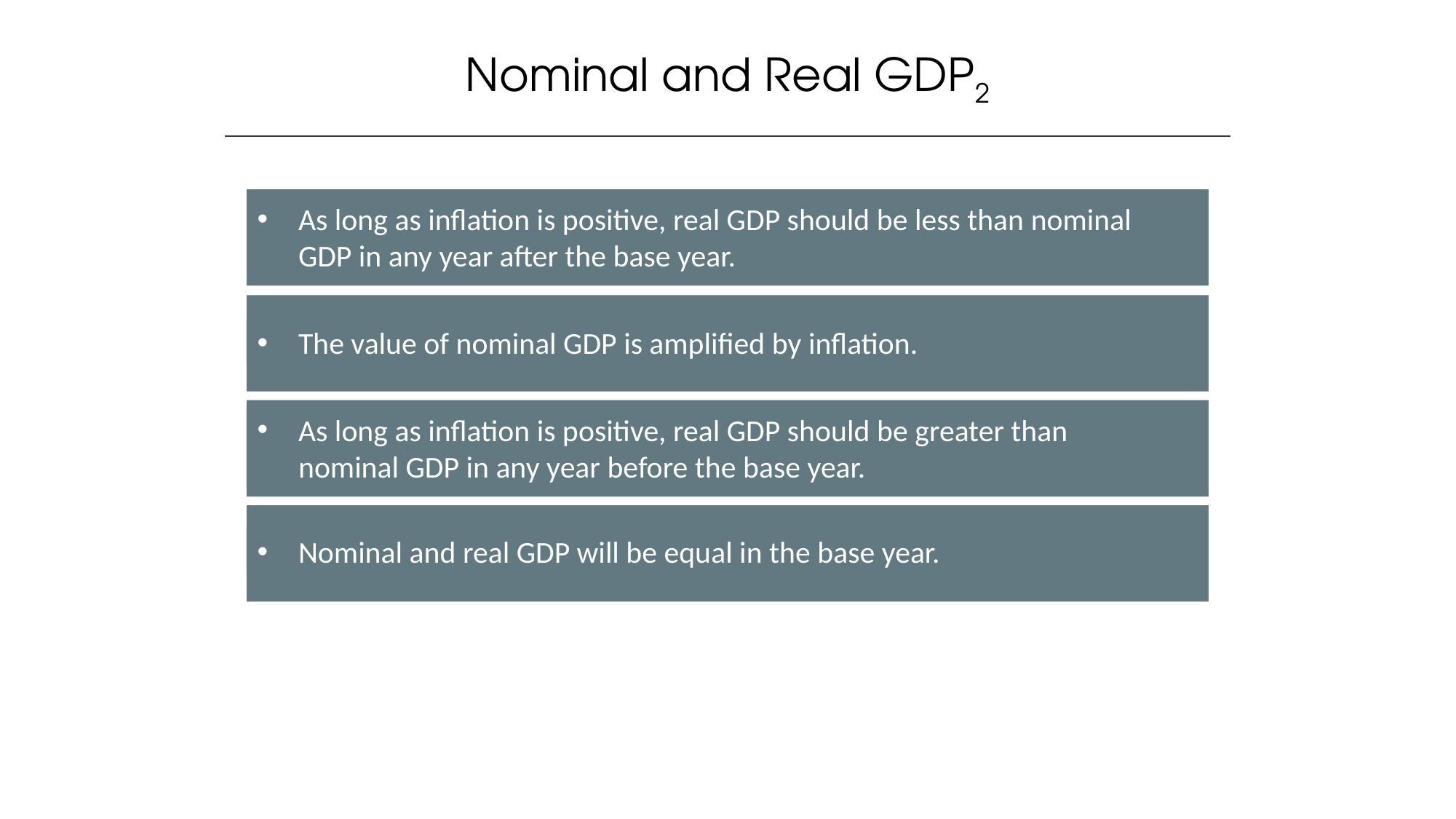

Nominal and Real GDP2

As long as inflation is positive, real GDP should be less than nominal GDP in any year after the base year.

The value of nominal GDP is amplified by inflation.

As long as inflation is positive, real GDP should be greater than nominal GDP in any year before the base year.

Nominal and real GDP will be equal in the base year.